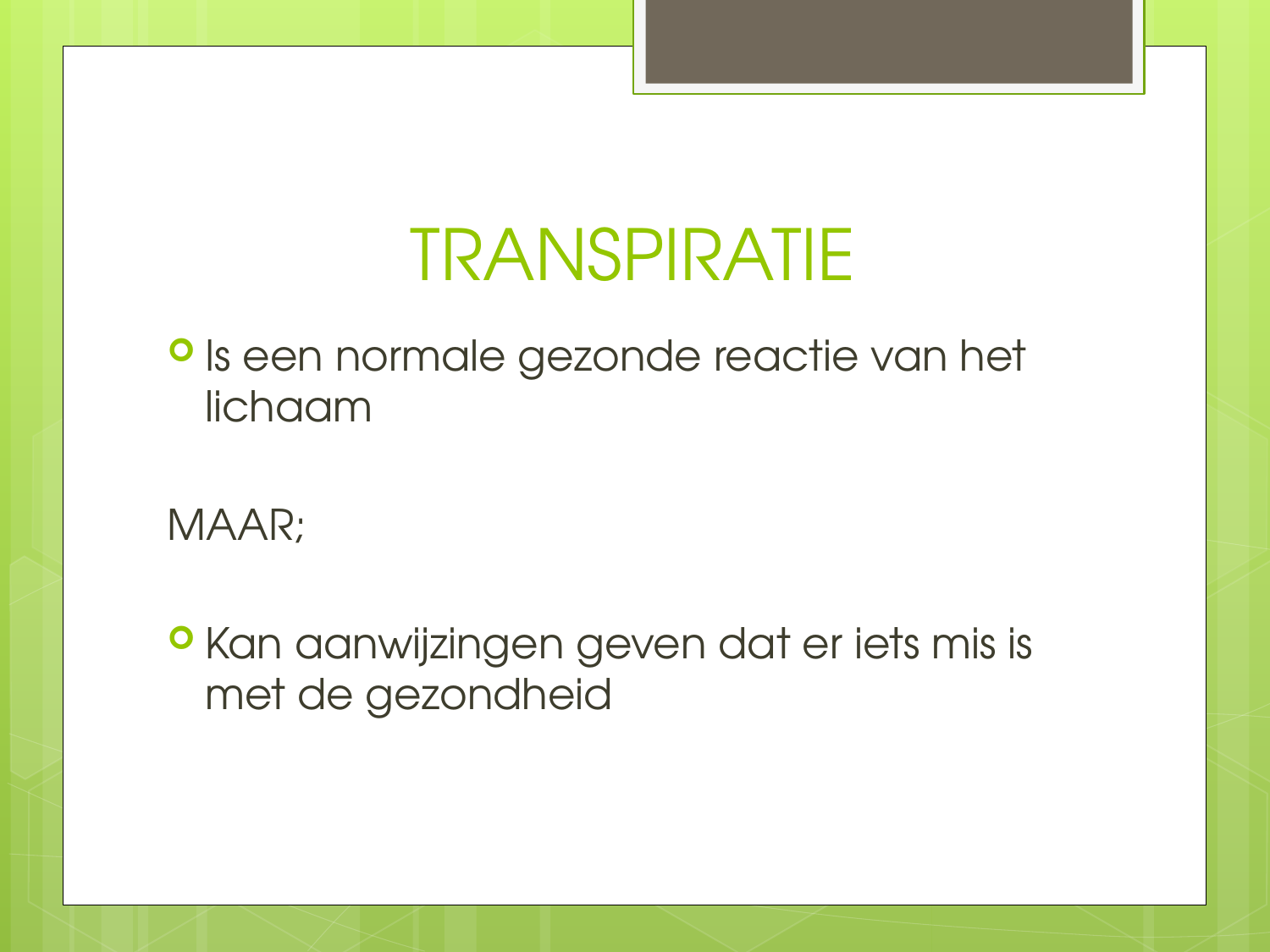

# TRANSPIRATIE
Is een normale gezonde reactie van het lichaam

MAAR;

Kan aanwijzingen geven dat er iets mis is met de gezondheid